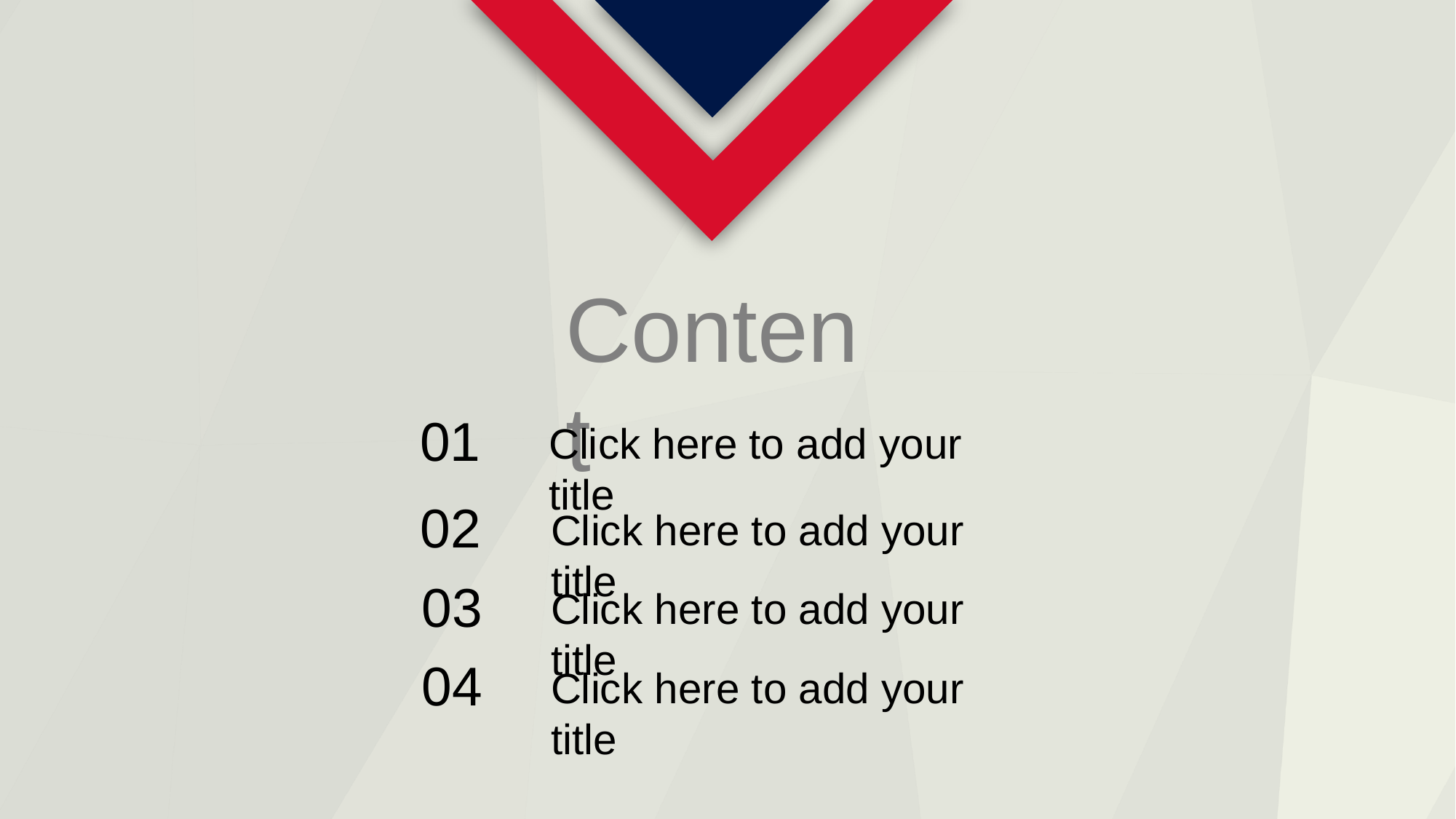

Content
01
Click here to add your title
02
Click here to add your title
03
Click here to add your title
04
Click here to add your title